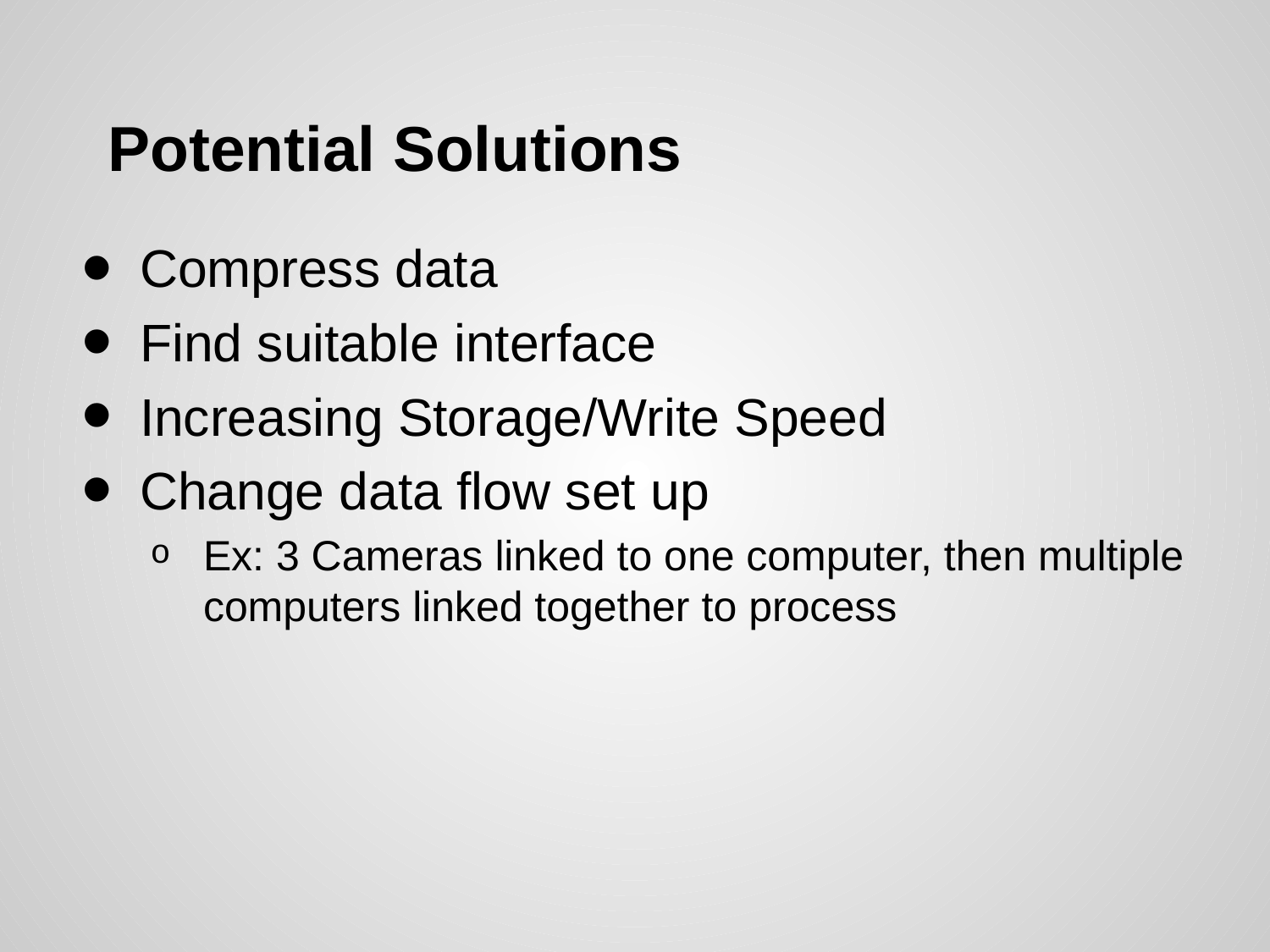

# Potential Solutions
Compress data
Find suitable interface
Increasing Storage/Write Speed
Change data flow set up
Ex: 3 Cameras linked to one computer, then multiple computers linked together to process